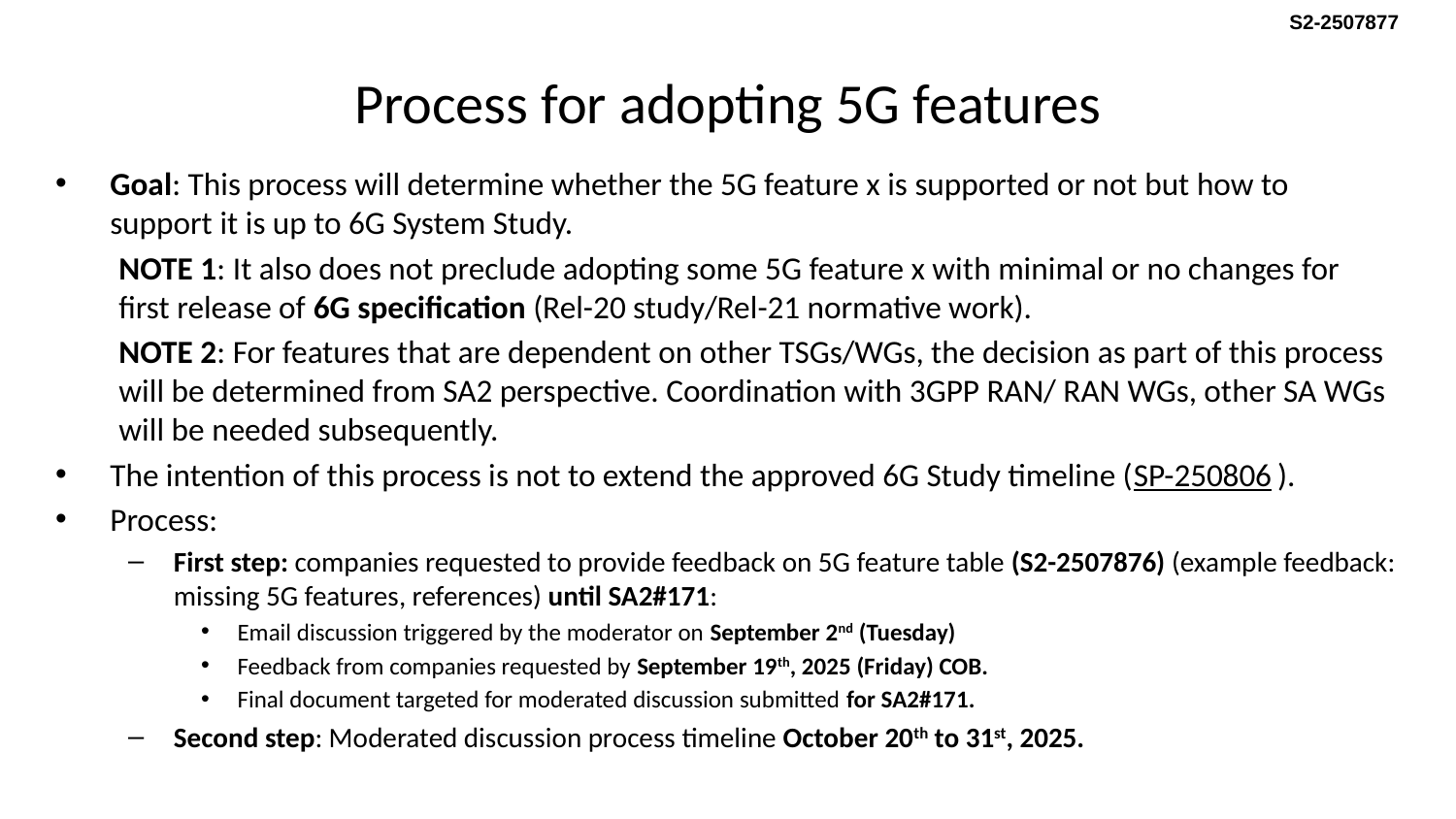

S2-2507877
# Process for adopting 5G features
Goal: This process will determine whether the 5G feature x is supported or not but how to support it is up to 6G System Study.
NOTE 1: It also does not preclude adopting some 5G feature x with minimal or no changes for first release of 6G specification (Rel-20 study/Rel-21 normative work).
NOTE 2: For features that are dependent on other TSGs/WGs, the decision as part of this process will be determined from SA2 perspective. Coordination with 3GPP RAN/ RAN WGs, other SA WGs will be needed subsequently.
The intention of this process is not to extend the approved 6G Study timeline (SP-250806 ).
Process:
First step: companies requested to provide feedback on 5G feature table (S2-2507876) (example feedback: missing 5G features, references) until SA2#171:
Email discussion triggered by the moderator on September 2nd (Tuesday)
Feedback from companies requested by September 19th, 2025 (Friday) COB.
Final document targeted for moderated discussion submitted for SA2#171.
Second step: Moderated discussion process timeline October 20th to 31st, 2025.